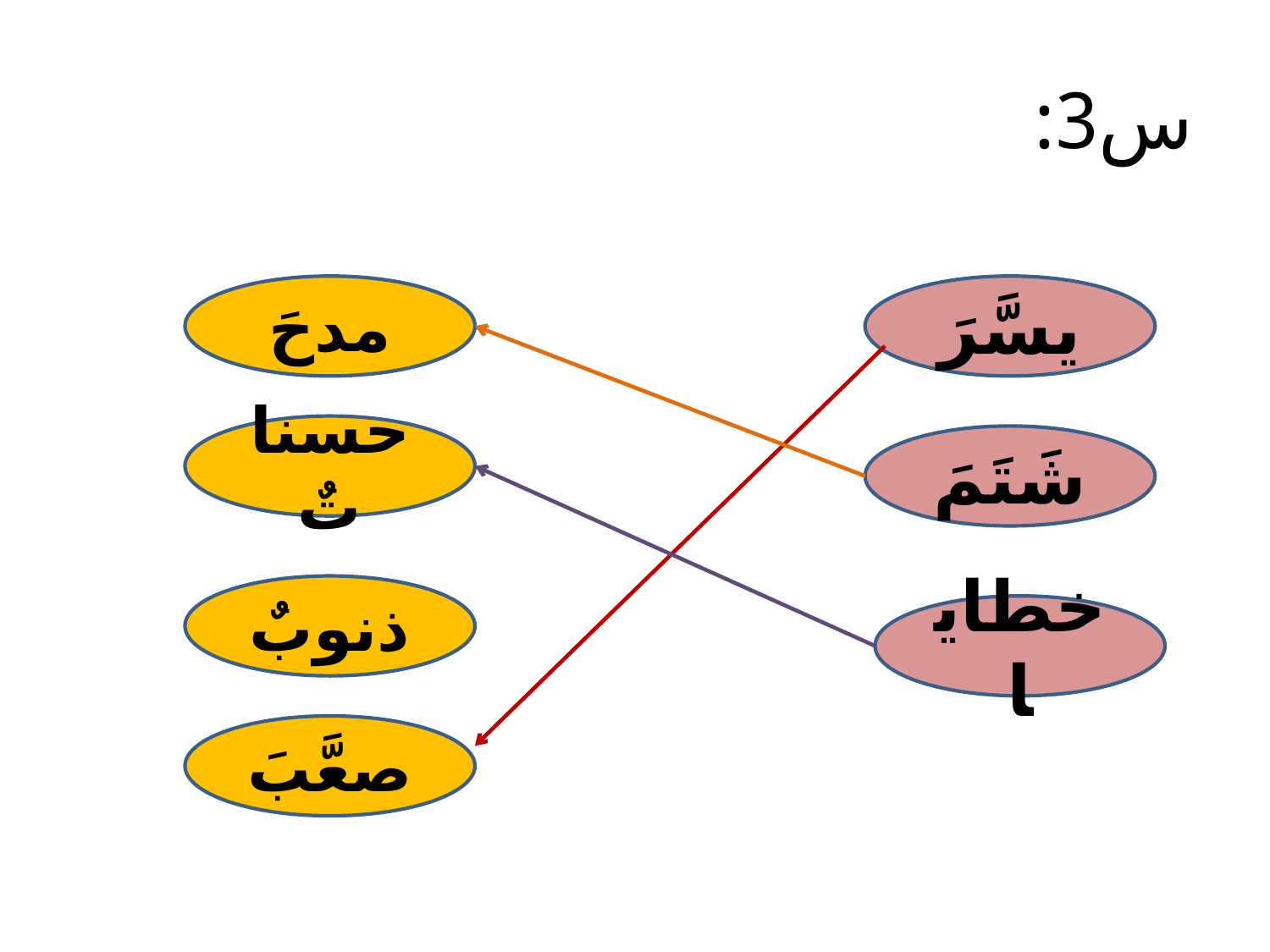

# س3:
مدحَ
يسَّرَ
حسناتٌ
شَتَمَ
ذنوبٌ
خطايا
صعَّبَ